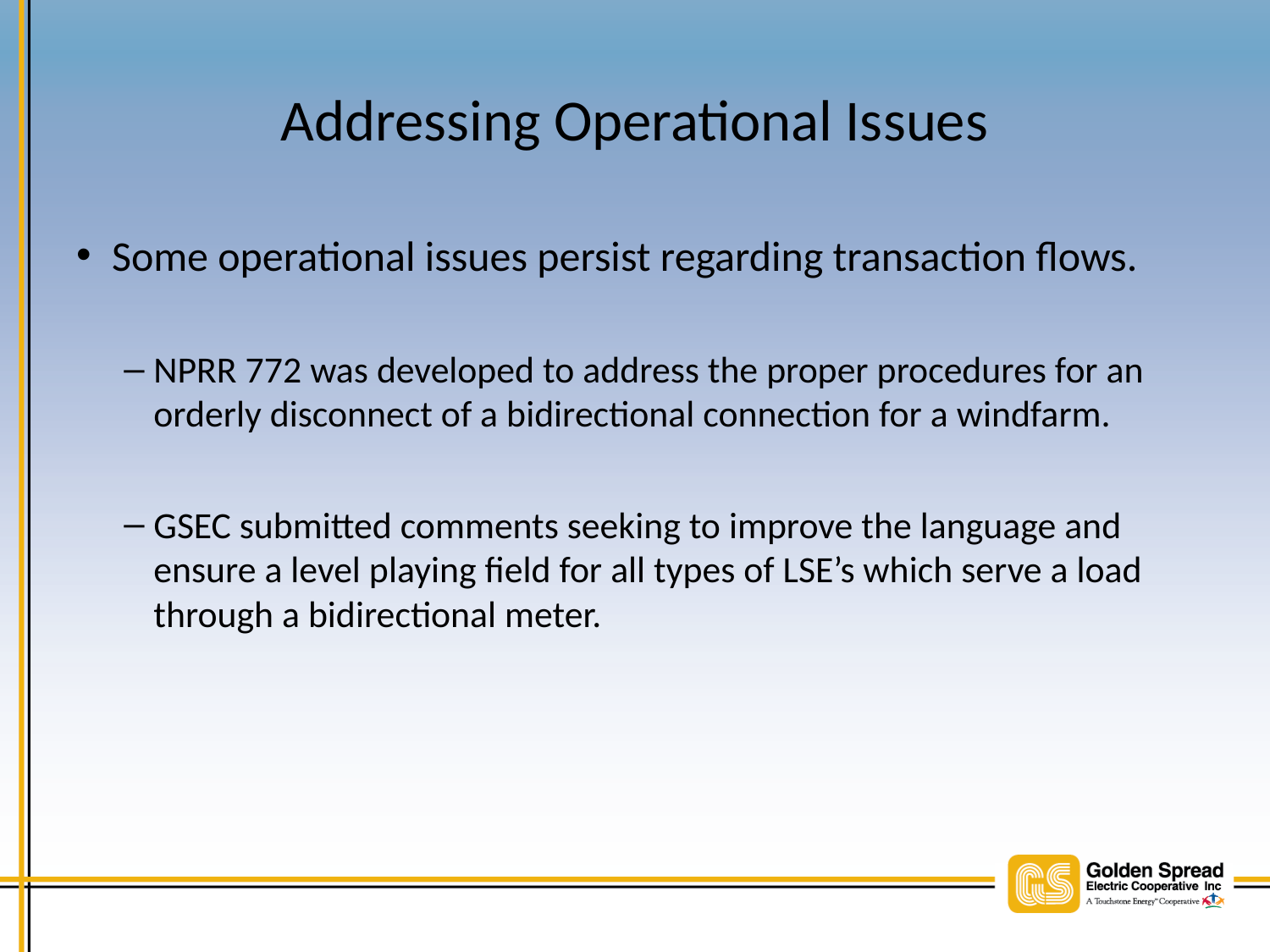

# Addressing Operational Issues
Some operational issues persist regarding transaction flows.

NPRR 772 was developed to address the proper procedures for an orderly disconnect of a bidirectional connection for a windfarm.

GSEC submitted comments seeking to improve the language and ensure a level playing field for all types of LSE’s which serve a load through a bidirectional meter.